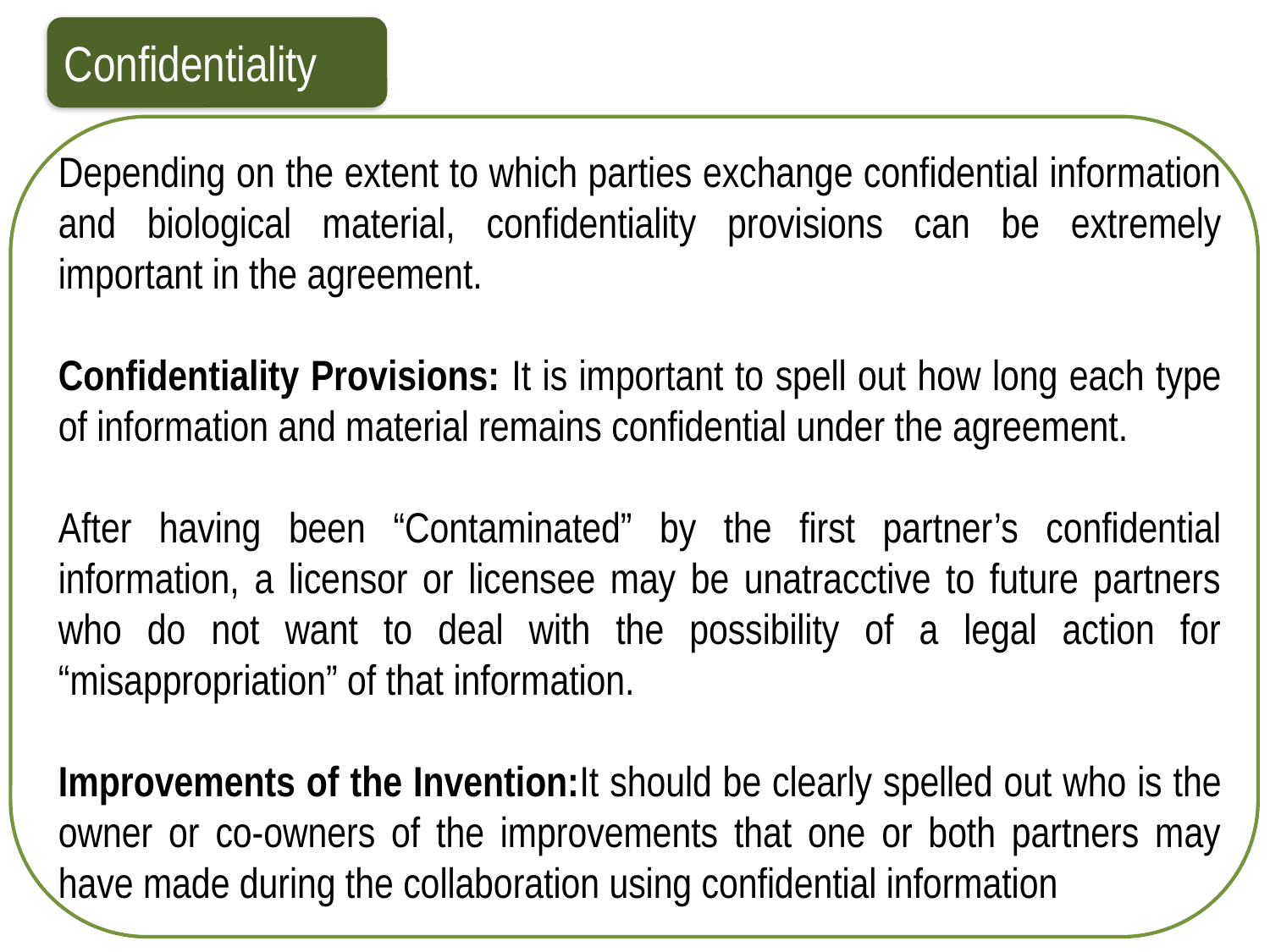

Confidentiality

Depending on the extent to which parties exchange confidential information and biological material, confidentiality provisions can be extremely important in the agreement.

Confidentiality Provisions: It is important to spell out how long each type of information and material remains confidential under the agreement.

After having been “Contaminated” by the first partner’s confidential information, a licensor or licensee may be unatracctive to future partners who do not want to deal with the possibility of a legal action for “misappropriation” of that information.

Improvements of the Invention:It should be clearly spelled out who is the owner or co-owners of the improvements that one or both partners may have made during the collaboration using confidential information